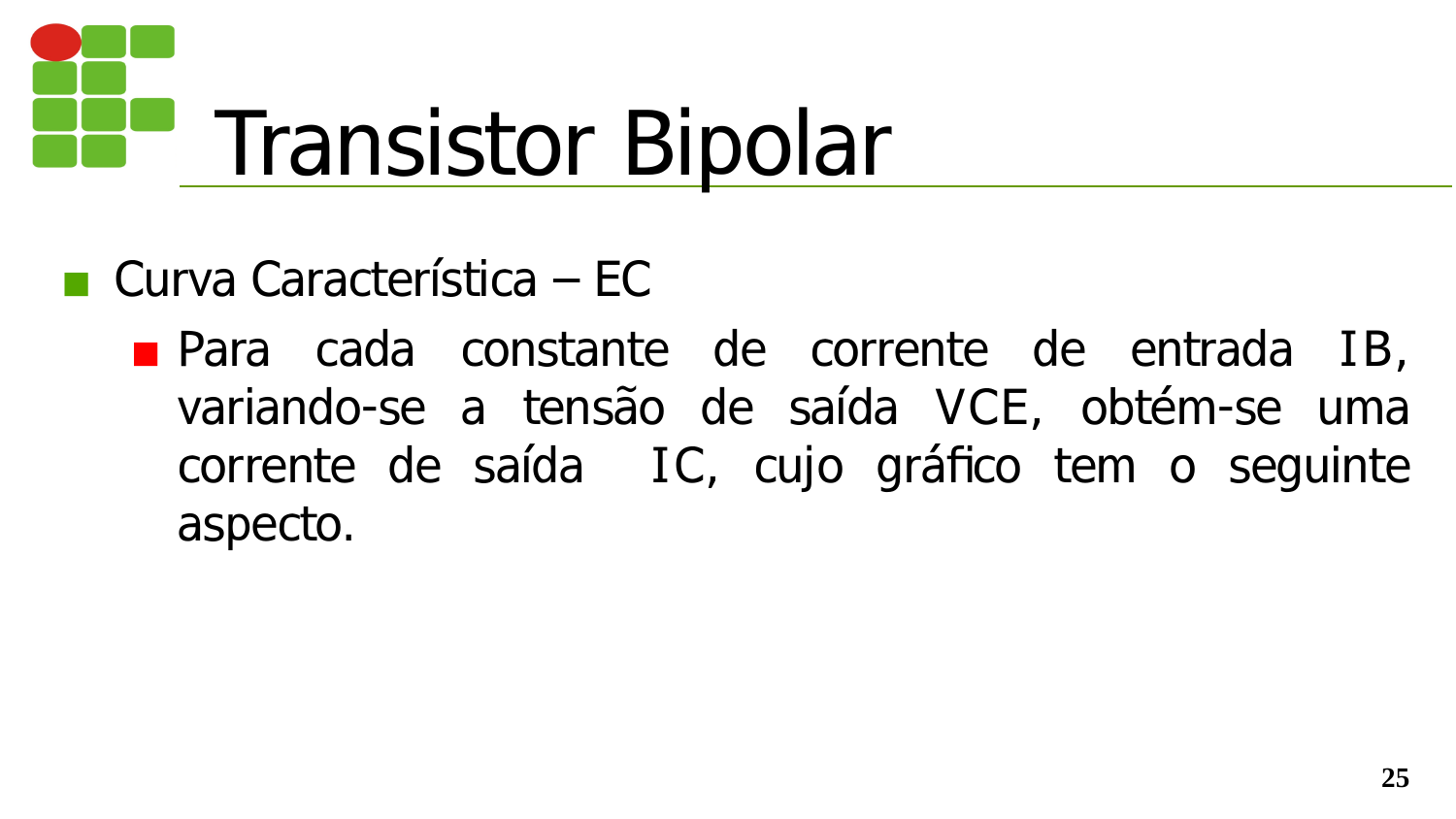

# Transistor Bipolar
Curva Característica – EC
Para cada constante de corrente de entrada IB, variando-se a tensão de saída VCE, obtém-se uma corrente de saída  IC, cujo gráfico tem o seguinte aspecto.

25